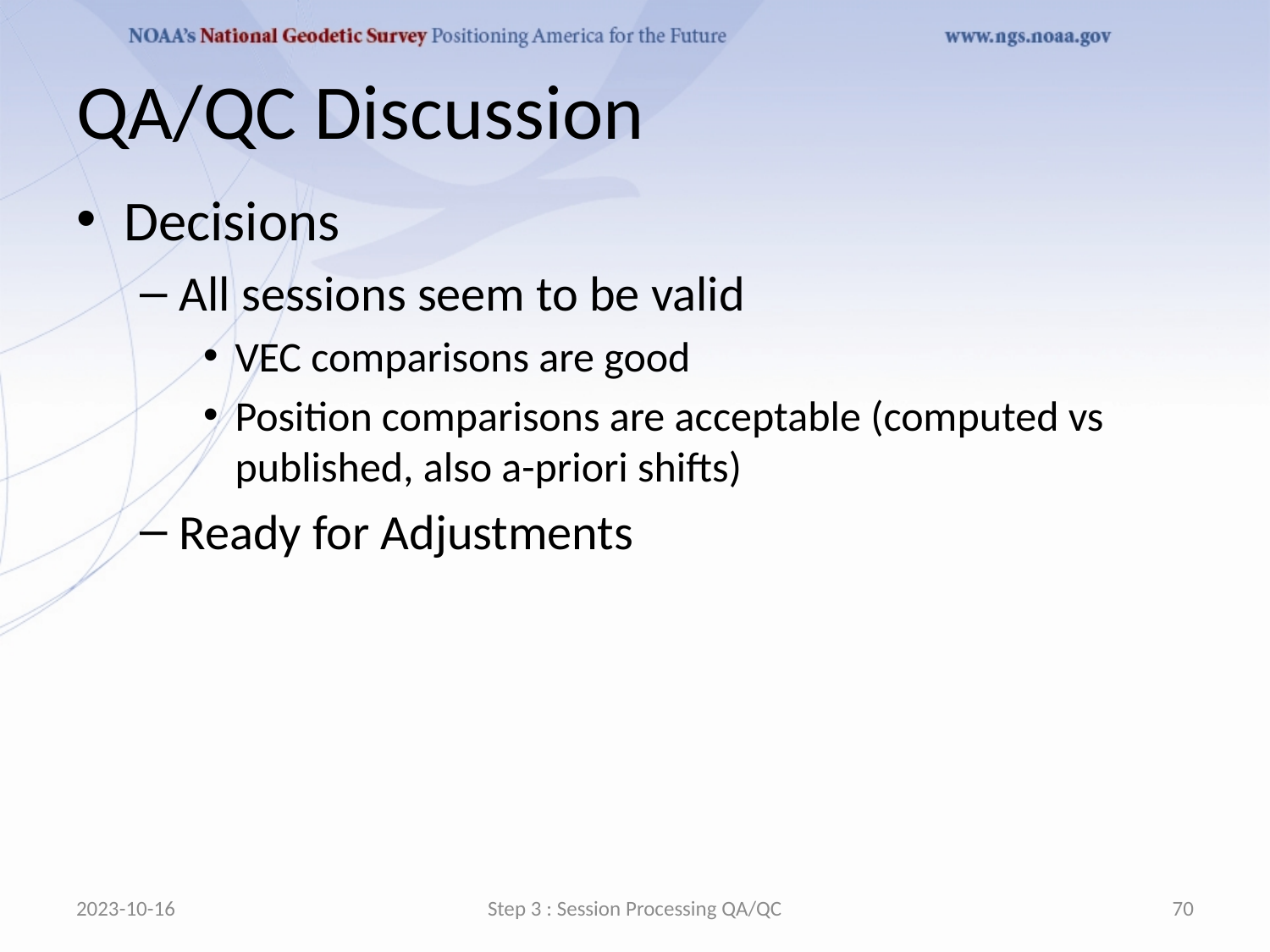

# QA/QC Discussion
Decisions
All sessions seem to be valid
VEC comparisons are good
Position comparisons are acceptable (computed vs published, also a-priori shifts)
Ready for Adjustments
2023-10-16
Step 3 : Session Processing QA/QC
70